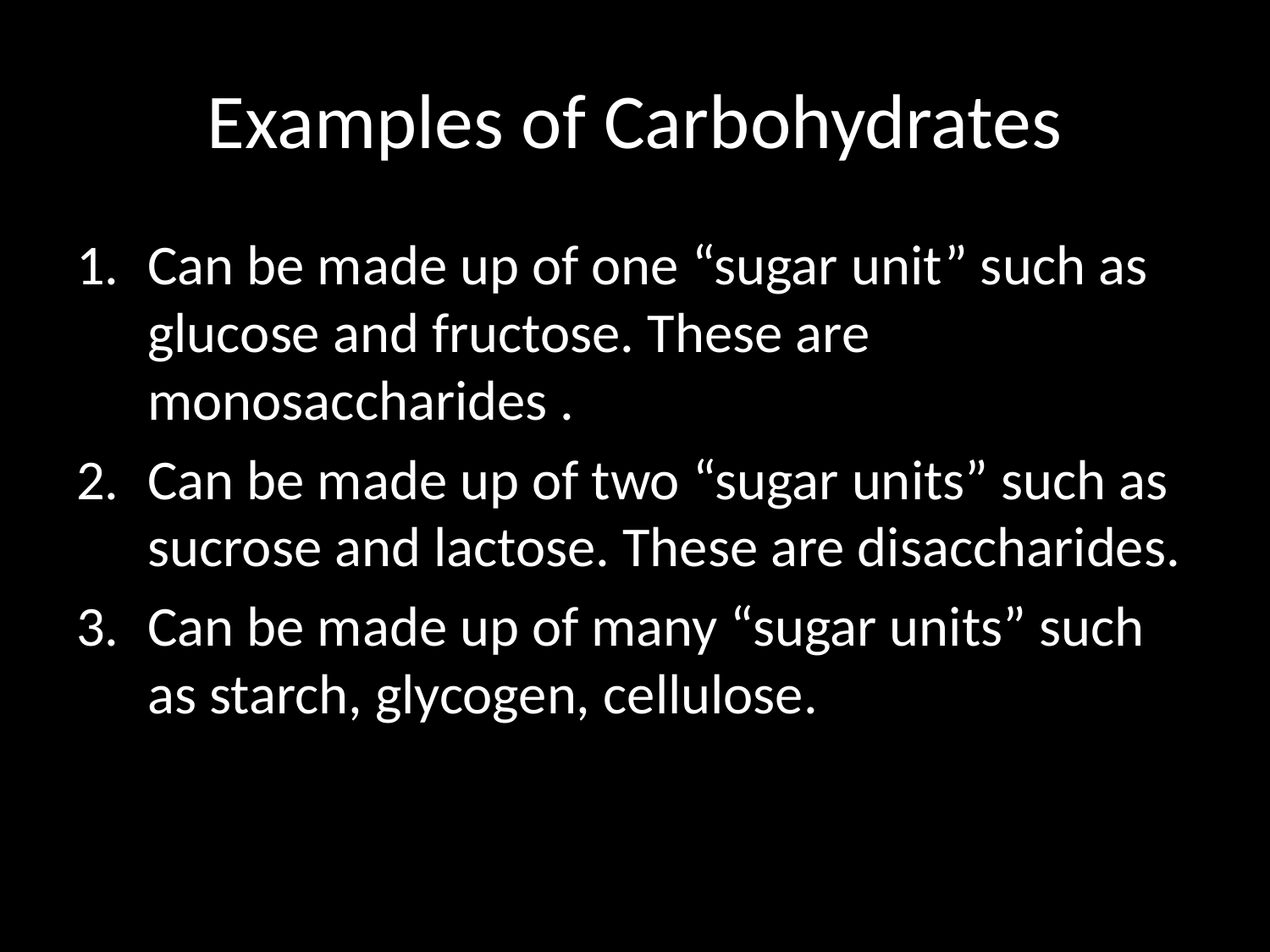

# Examples of Carbohydrates
Can be made up of one “sugar unit” such as glucose and fructose. These are monosaccharides .
Can be made up of two “sugar units” such as sucrose and lactose. These are disaccharides.
Can be made up of many “sugar units” such as starch, glycogen, cellulose.